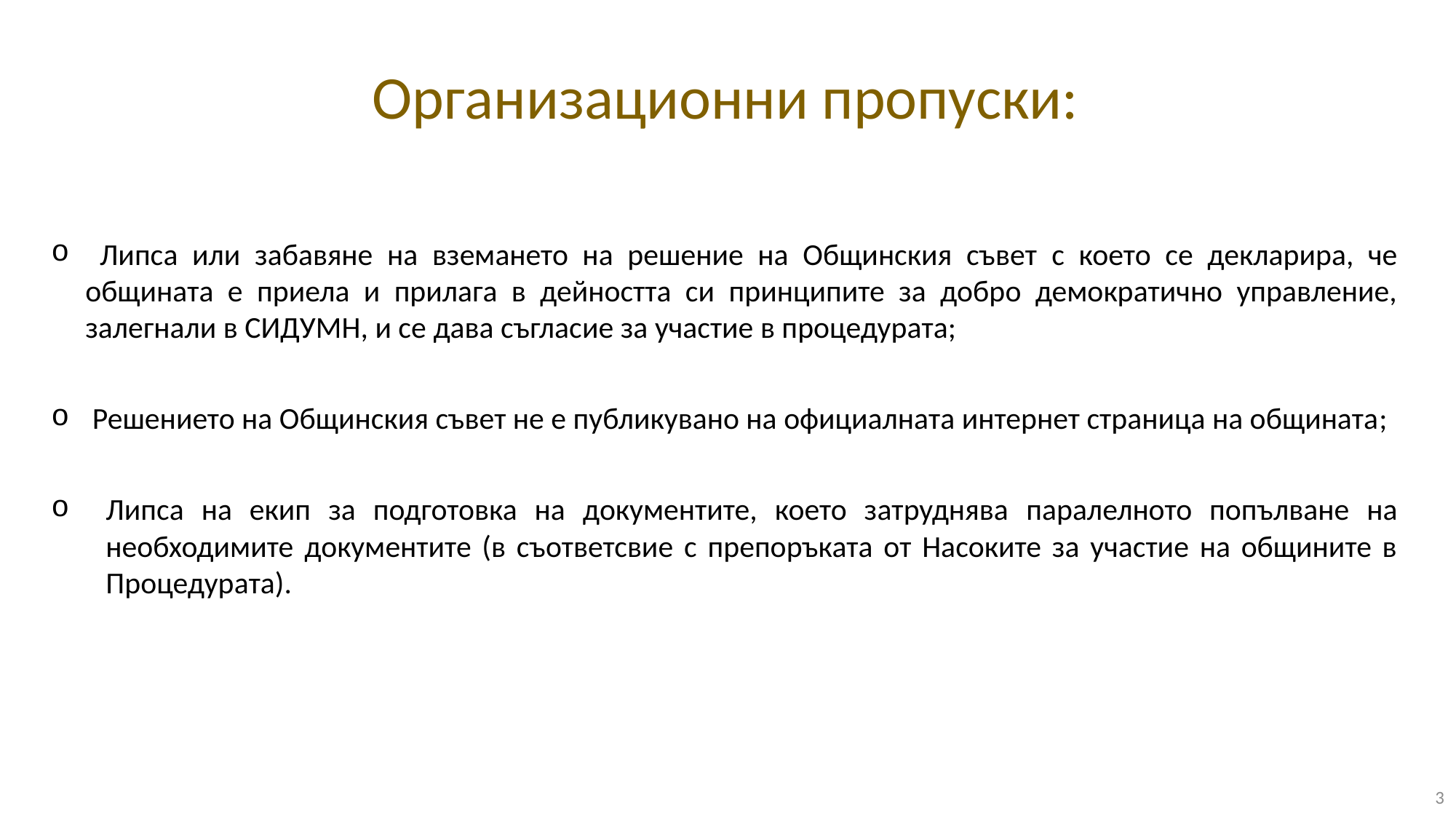

# Организационни пропуски:
 Липса или забавяне на вземането на решение на Общинския съвет с което се декларира, че общината е приела и прилага в дейността си принципите за добро демократично управление, залегнали в СИДУМН, и се дава съгласие за участие в процедурата;

 Решението на Общинския съвет не е публикувано на официалната интернет страница на общината;

Липса на екип за подготовка на документите, което затруднява паралелното попълване на необходимите документите (в съответсвие с препоръката от Насоките за участие на общините в Процедурата).

3